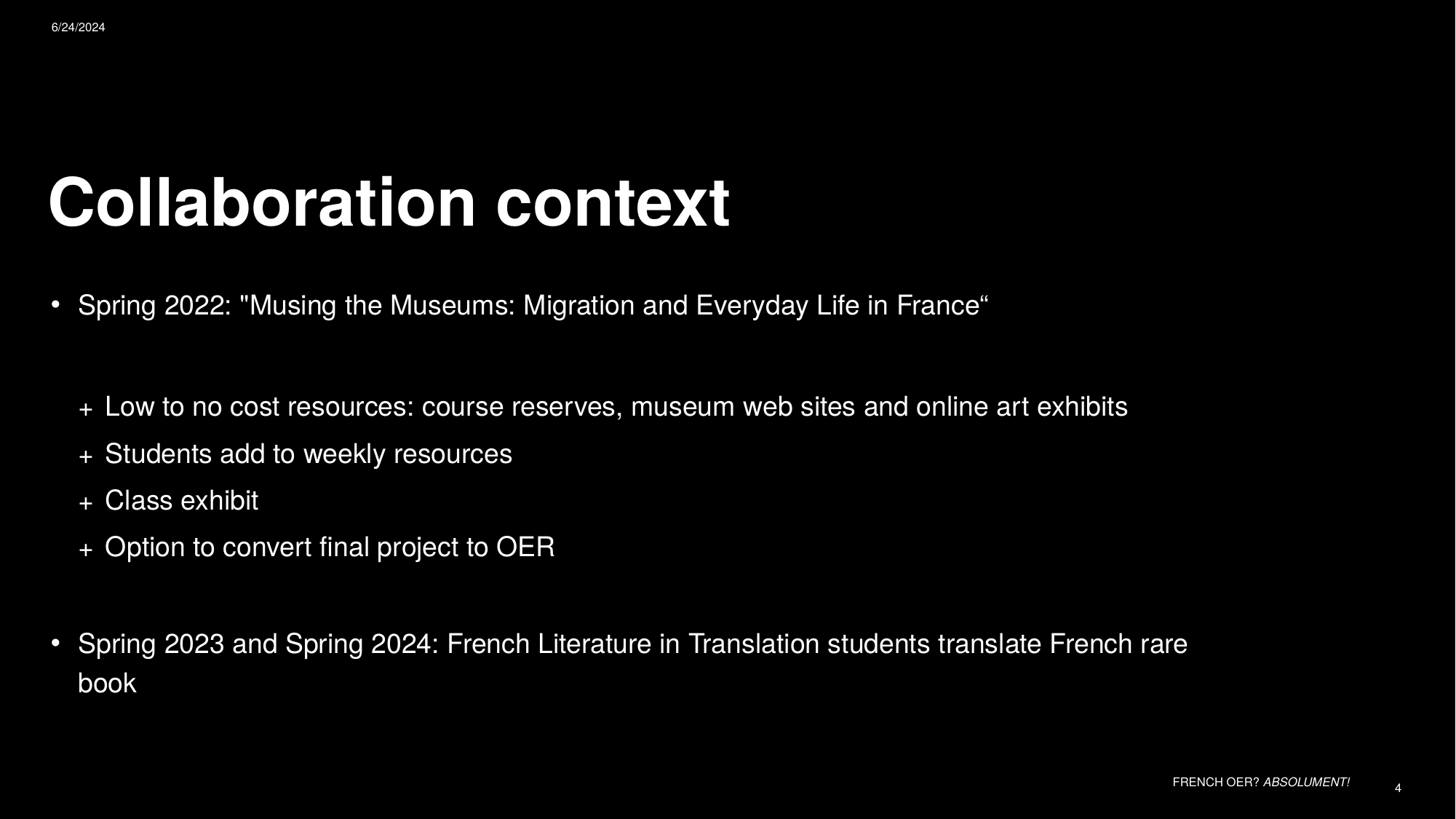

6/24/2024
# Collaboration context
Spring 2022: "Musing the Museums: Migration and Everyday Life in France“

Low to no cost resources: course reserves, museum web sites and online art exhibits
Students add to weekly resources
Class exhibit
Option to convert final project to OER

Spring 2023 and Spring 2024: French Literature in Translation students translate French rare book

FRENCH OER? ABSOLUMENT!

4